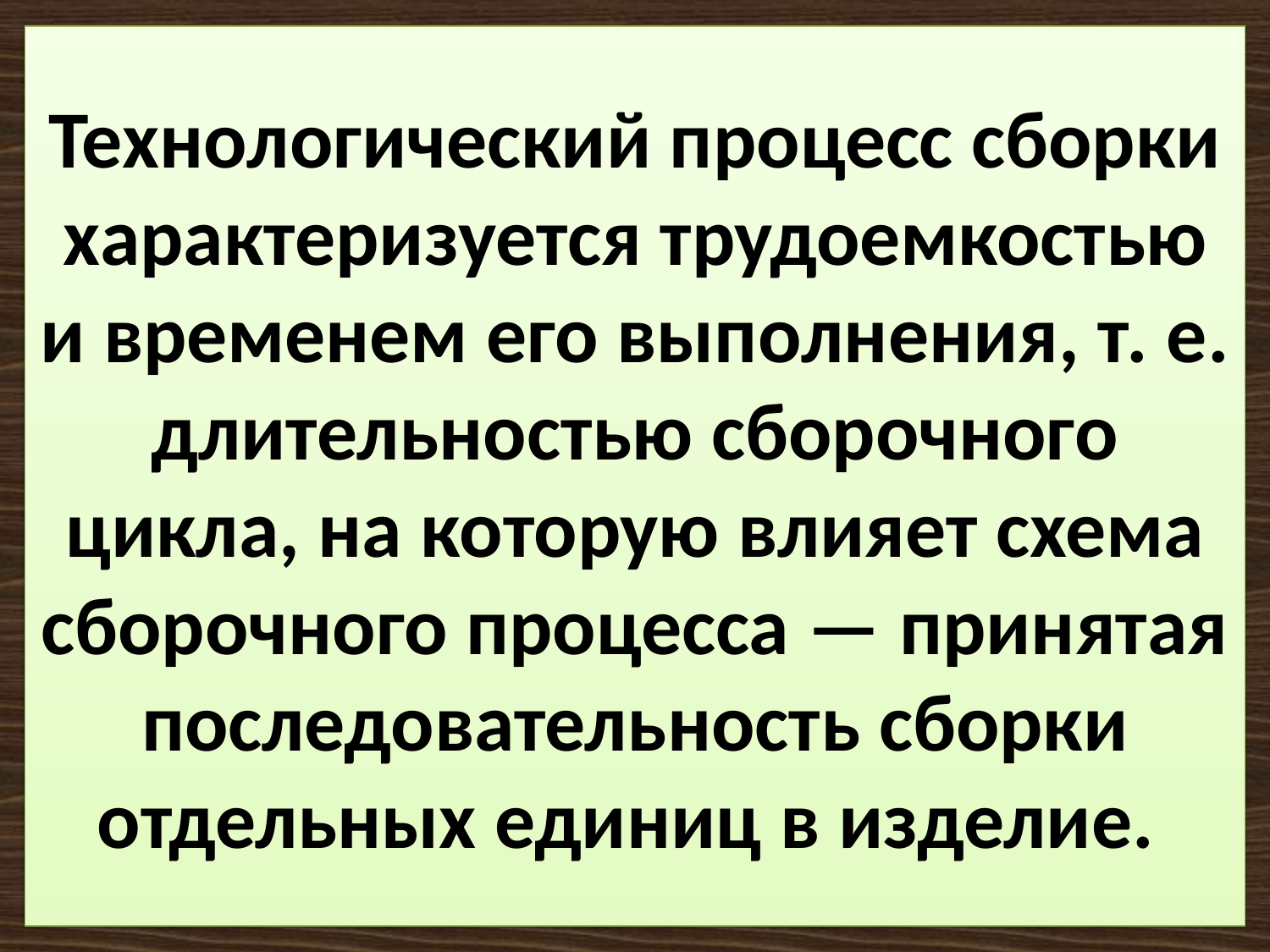

# Технологический процесс сборки характеризуется трудоемкостью и временем его выполнения, т. е. длительностью сборочного цикла, на которую влияет схема сборочного процесса — принятая последовательность сборки отдельных единиц в изделие.